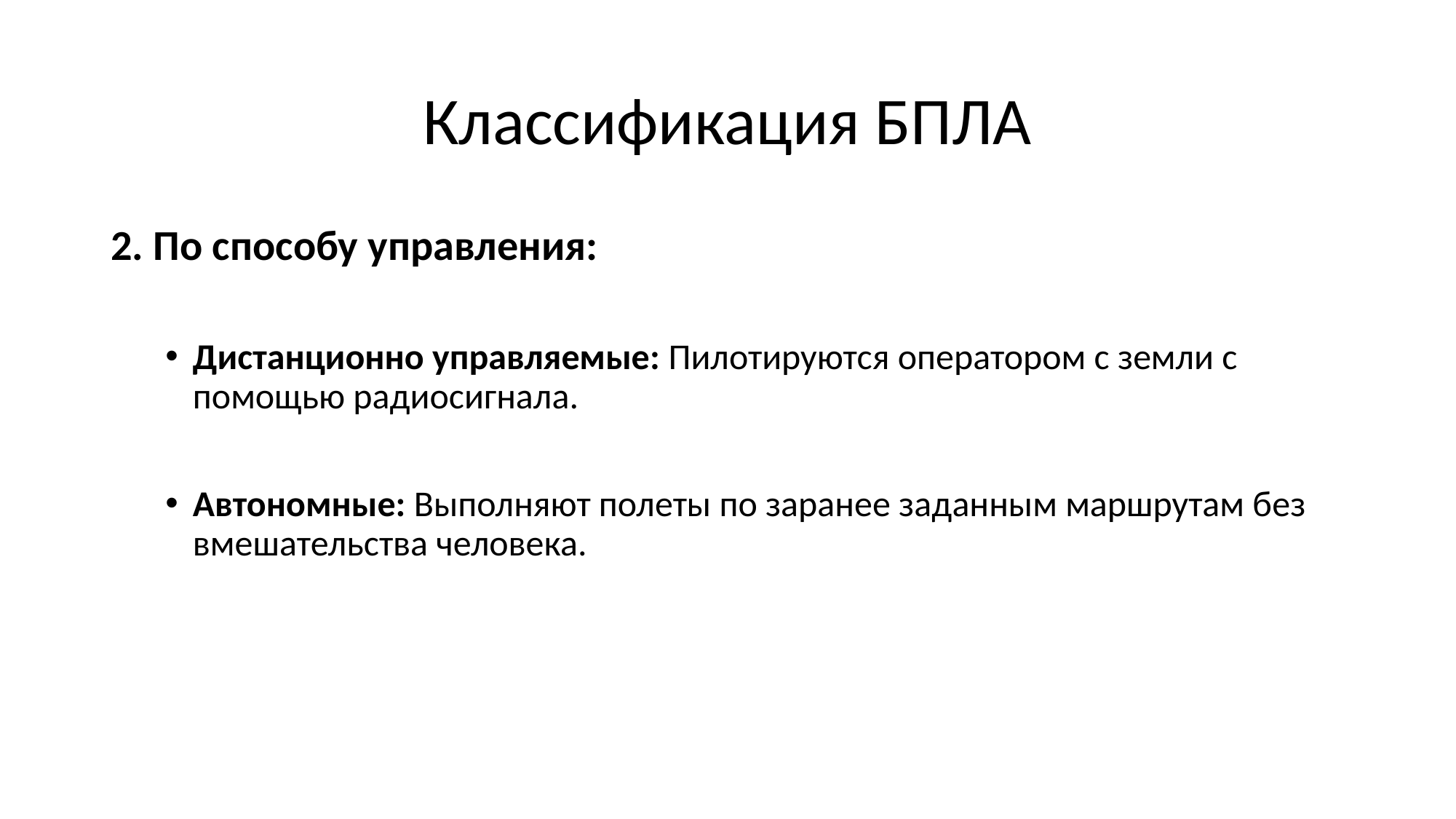

# Классификация БПЛА
2. По способу управления:

Дистанционно управляемые: Пилотируются оператором с земли с помощью радиосигнала.

Автономные: Выполняют полеты по заранее заданным маршрутам без вмешательства человека.